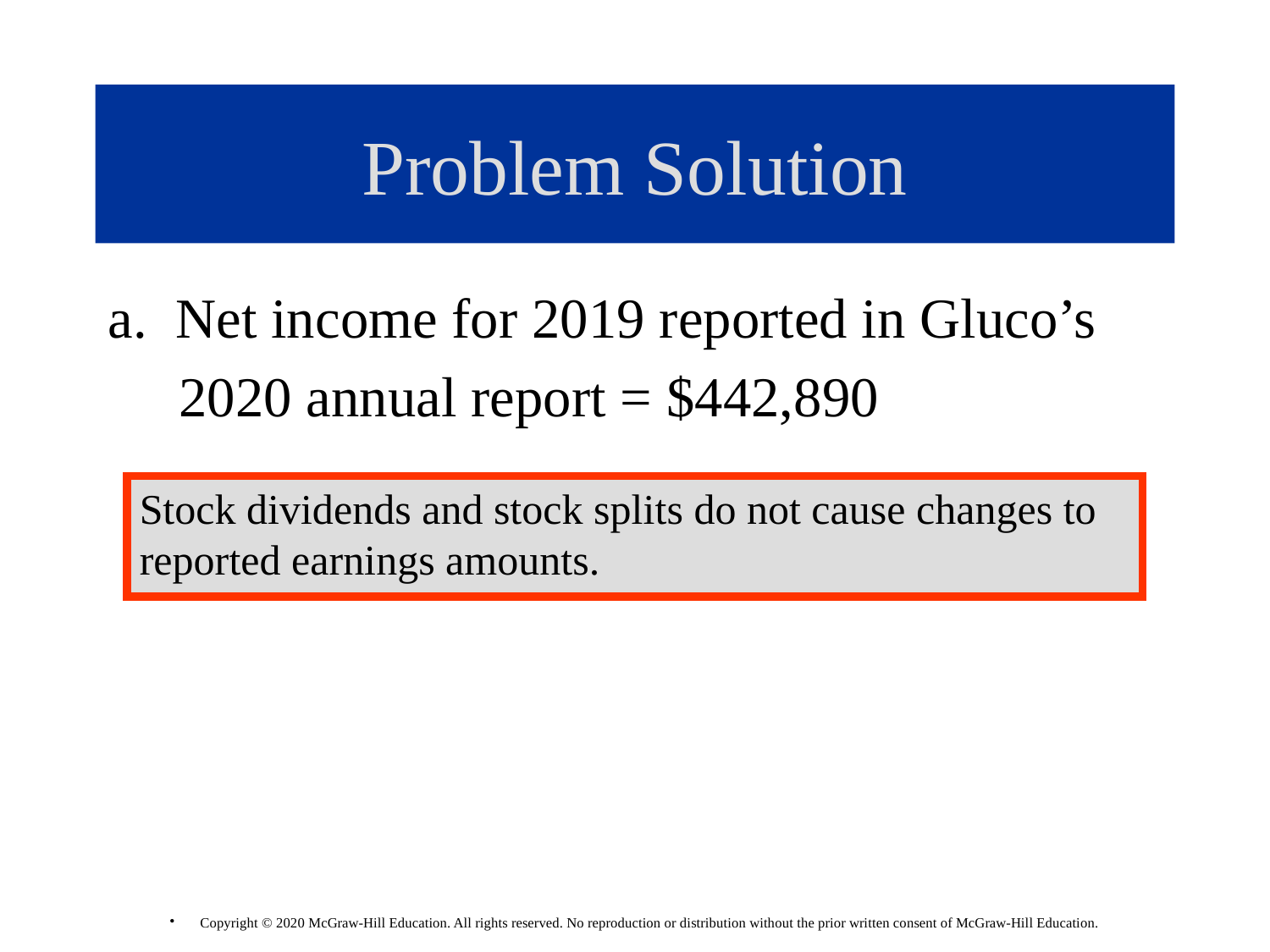

# Problem Solution
a.  Net income for 2019 reported in Gluco’s
     2020 annual report = $442,890

Stock dividends and stock splits do not cause changes to reported earnings amounts.